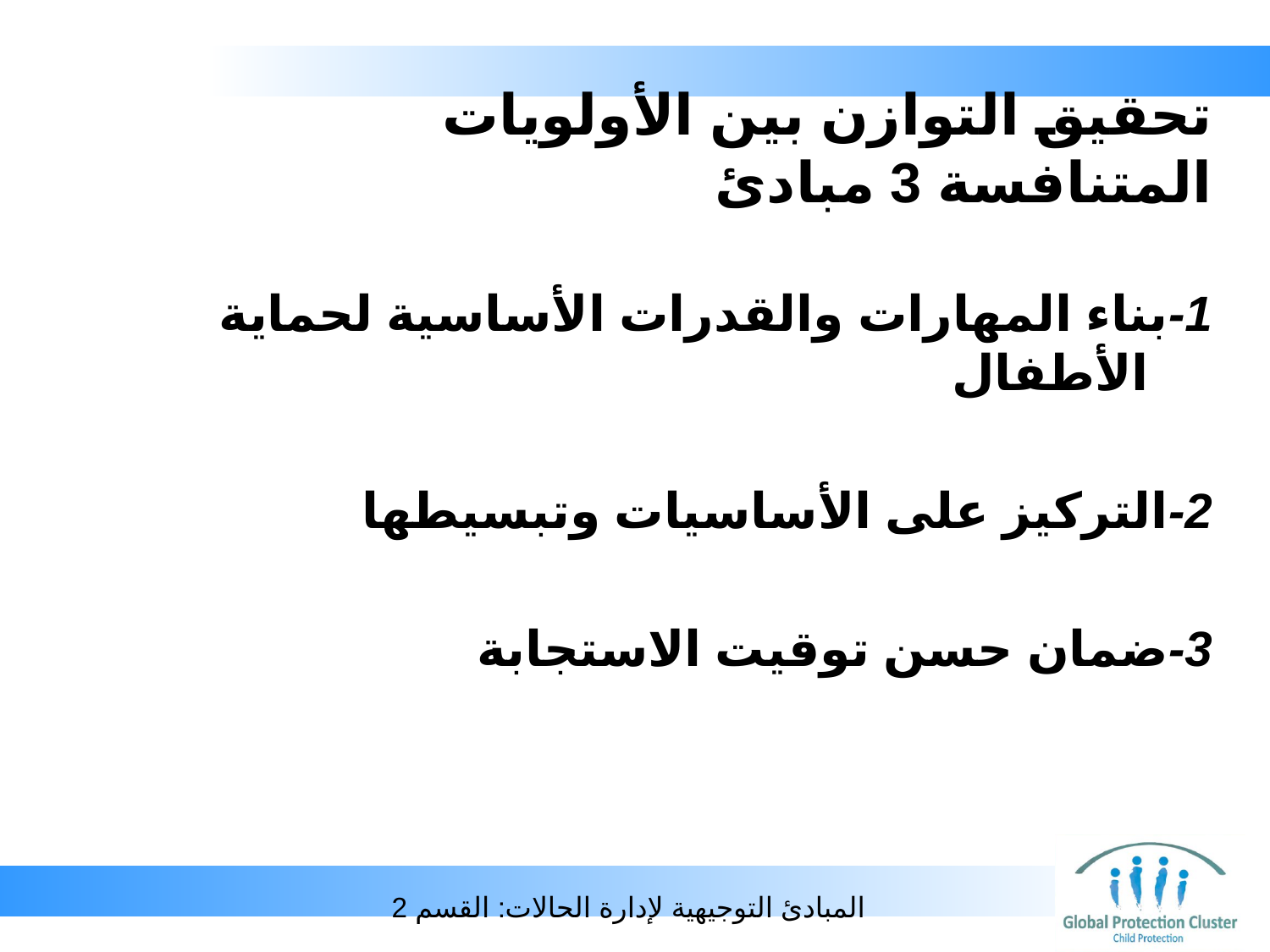

# تحقيق التوازن بين الأولويات المتنافسة 3 مبادئ

1-	بناء المهارات والقدرات الأساسية لحماية الأطفال

2-	التركيز على الأساسيات وتبسيطها

3-	ضمان حسن توقيت الاستجابة

المبادئ التوجيهية لإدارة الحالات: القسم 2